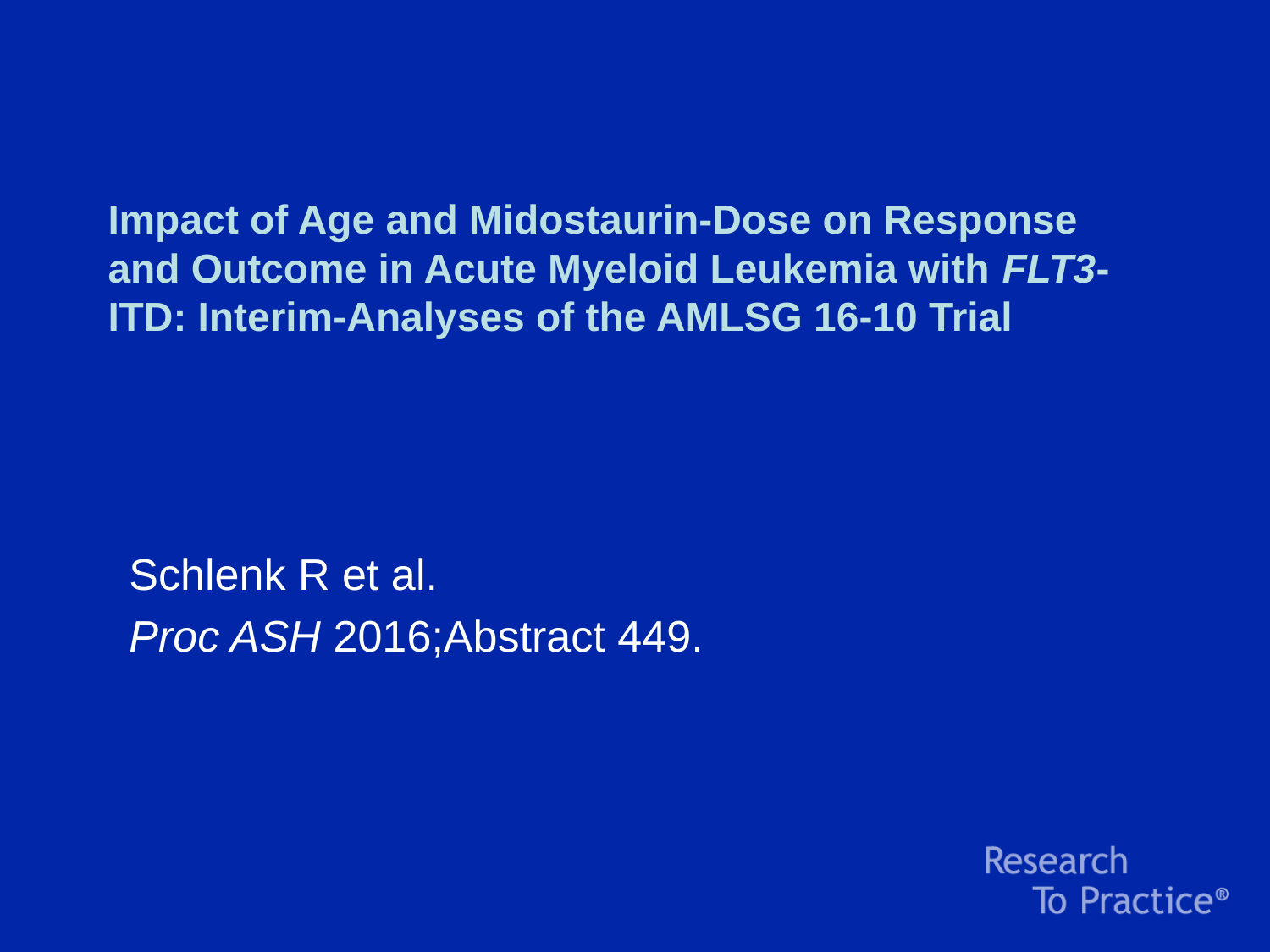

# Impact of Age and Midostaurin-Dose on Response and Outcome in Acute Myeloid Leukemia with FLT3-ITD: Interim-Analyses of the AMLSG 16-10 Trial
Schlenk R et al.
Proc ASH 2016;Abstract 449.